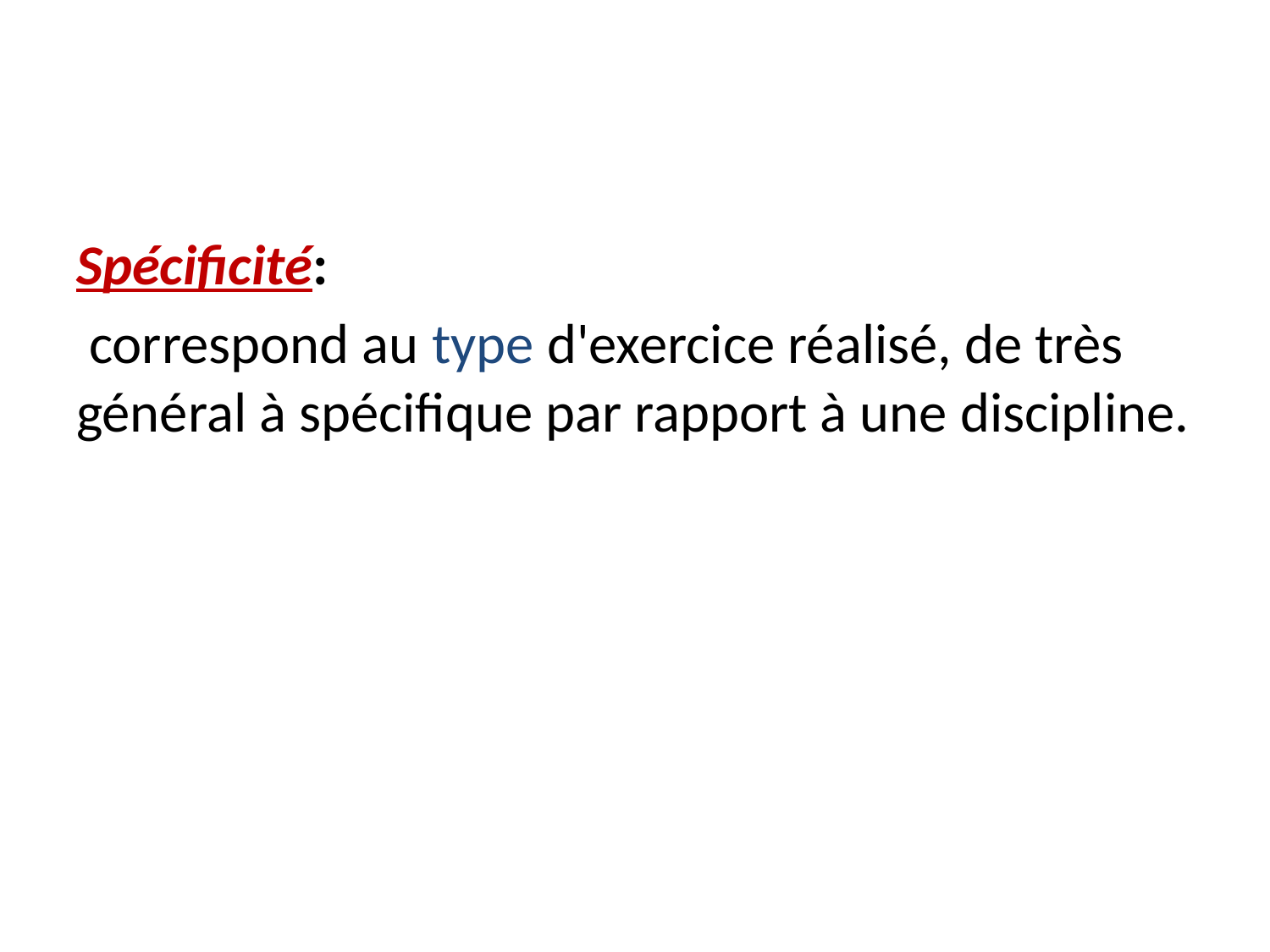

Spécificité:
 correspond au type d'exercice réalisé, de très général à spécifique par rapport à une discipline.